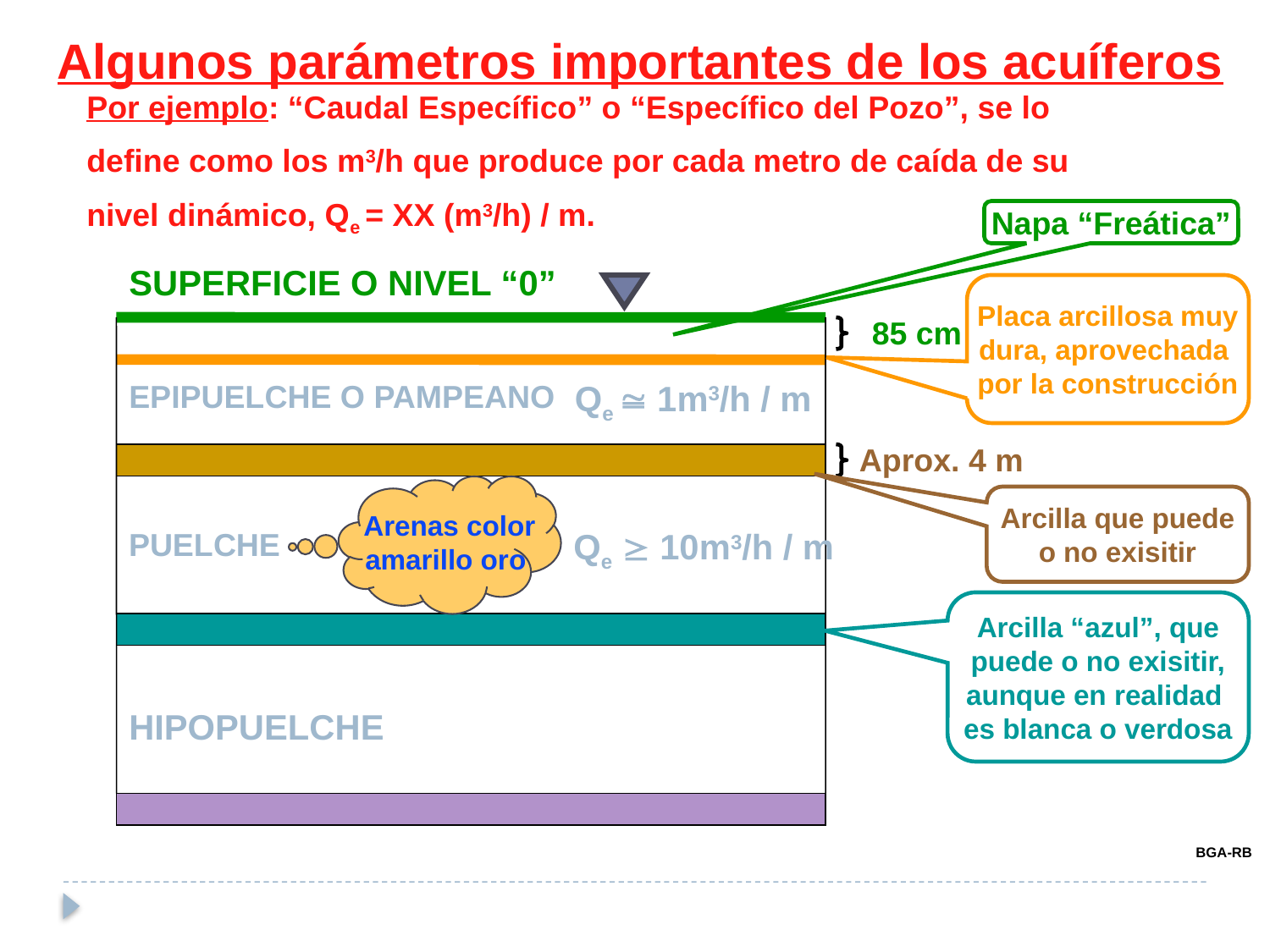

Algunos parámetros importantes de los acuíferos
Por ejemplo: “Caudal Específico” o “Específico del Pozo”, se lo
define como los m3/h que produce por cada metro de caída de su
nivel dinámico, Qe = XX (m3/h) / m.
Napa “Freática”
SUPERFICIE O NIVEL “0”

Placa arcillosa muy
dura, aprovechada
por la construcción
85 cm

EPIPUELCHE O PAMPEANO
Qe ≅ 1m3/h / m
Aprox. 4 m

  Arenas color
 amarillo oro
Arcilla que puede
o no exisitir
PUELCHE
Qe ≥ 10m3/h / m

Arcilla “azul”, que
puede o no exisitir,
aunque en realidad
es blanca o verdosa

HIPOPUELCHE

BGA-RB